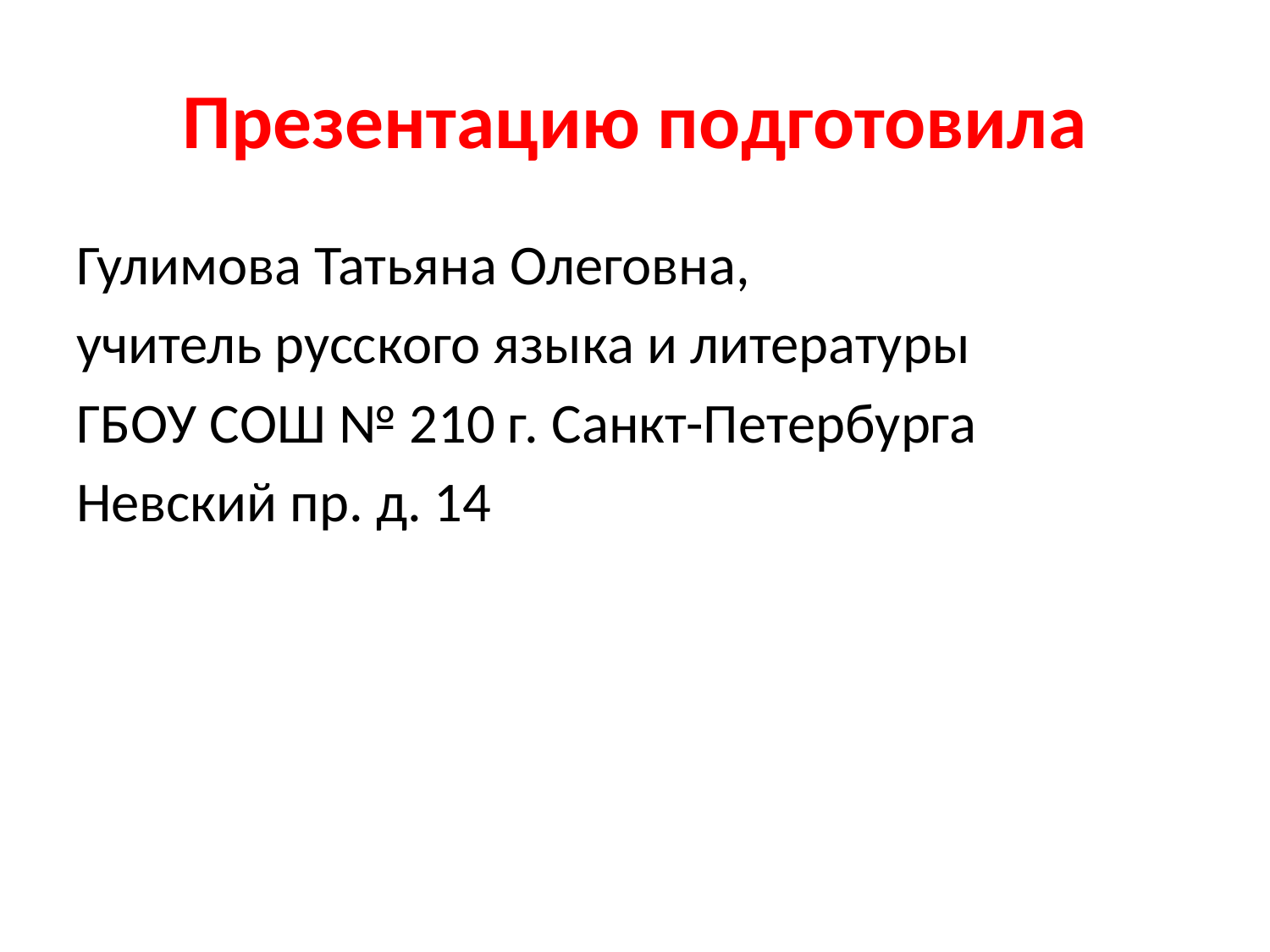

# Презентацию подготовила
Гулимова Татьяна Олеговна,
учитель русского языка и литературы
ГБОУ СОШ № 210 г. Санкт-Петербурга
Невский пр. д. 14